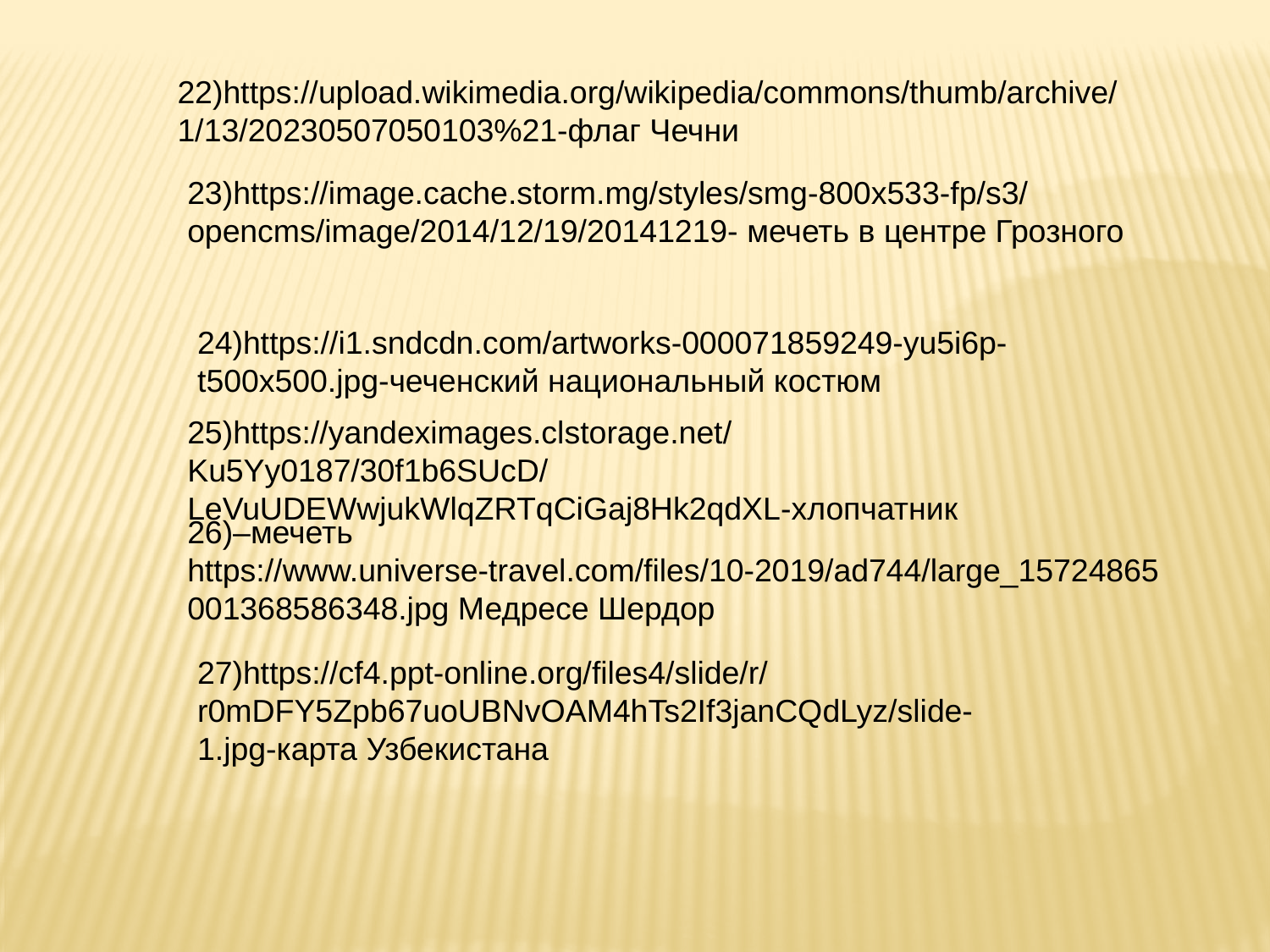

22)https://upload.wikimedia.org/wikipedia/commons/thumb/archive/1/13/20230507050103%21-флаг Чечни
23)https://image.cache.storm.mg/styles/smg-800x533-fp/s3/opencms/image/2014/12/19/20141219- мечеть в центре Грозного
24)https://i1.sndcdn.com/artworks-000071859249-yu5i6p-t500x500.jpg-чеченский национальный костюм
25)https://yandeximages.clstorage.net/Ku5Yy0187/30f1b6SUcD/LeVuUDEWwjukWlqZRTqCiGaj8Hk2qdXL-хлопчатник
26)–мечеть https://www.universe-travel.com/files/10-2019/ad744/large_15724865001368586348.jpg Медресе Шердор
27)https://cf4.ppt-online.org/files4/slide/r/r0mDFY5Zpb67uoUBNvOAM4hTs2If3janCQdLyz/slide-1.jpg-карта Узбекистана